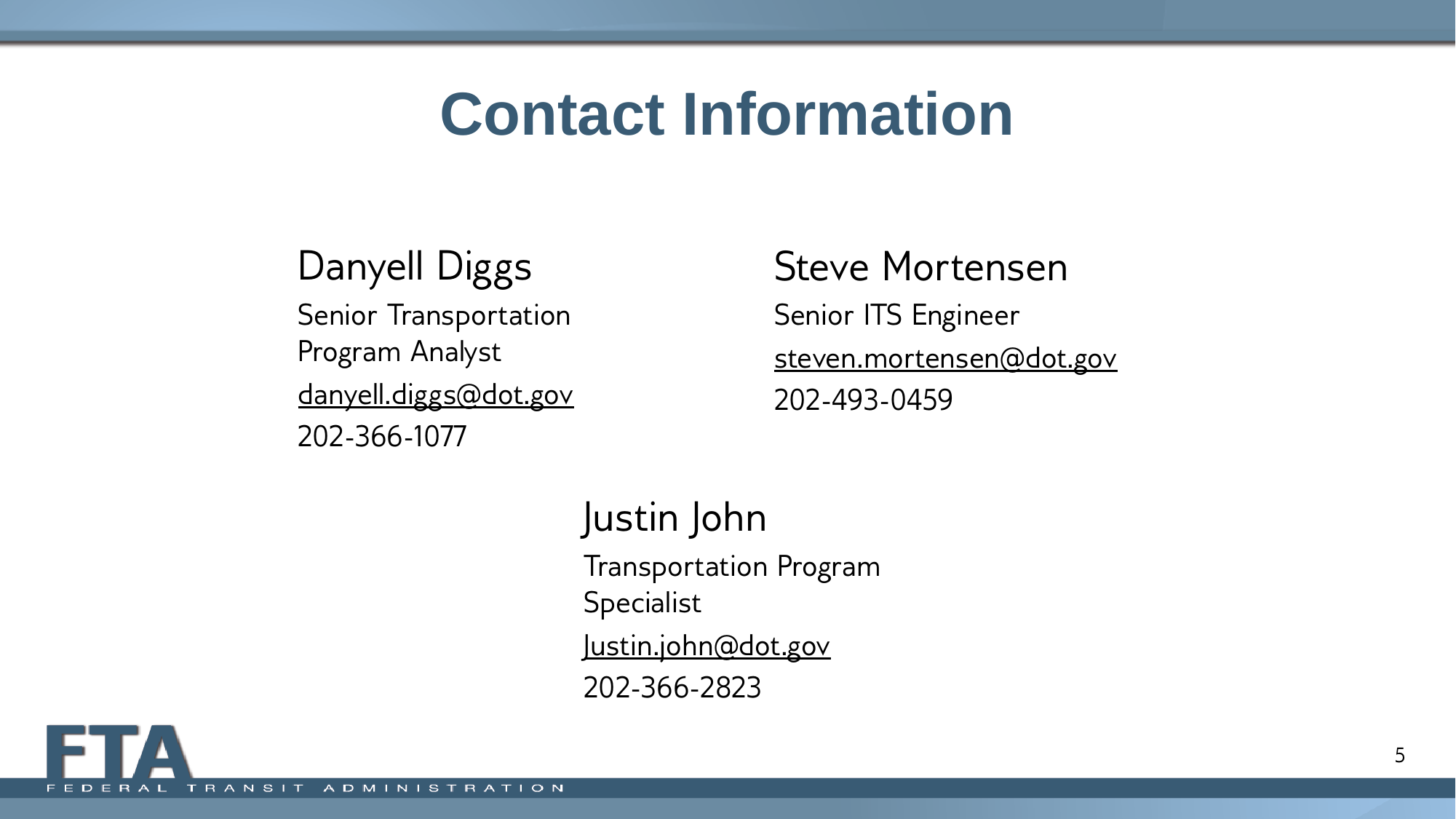

# Contact Information
Danyell Diggs
Senior Transportation Program Analyst
danyell.diggs@dot.gov
202-366-1077

Steve Mortensen
Senior ITS Engineer
steven.mortensen@dot.gov
202-493-0459

Justin John
Transportation Program Specialist
Justin.john@dot.gov
202-366-2823